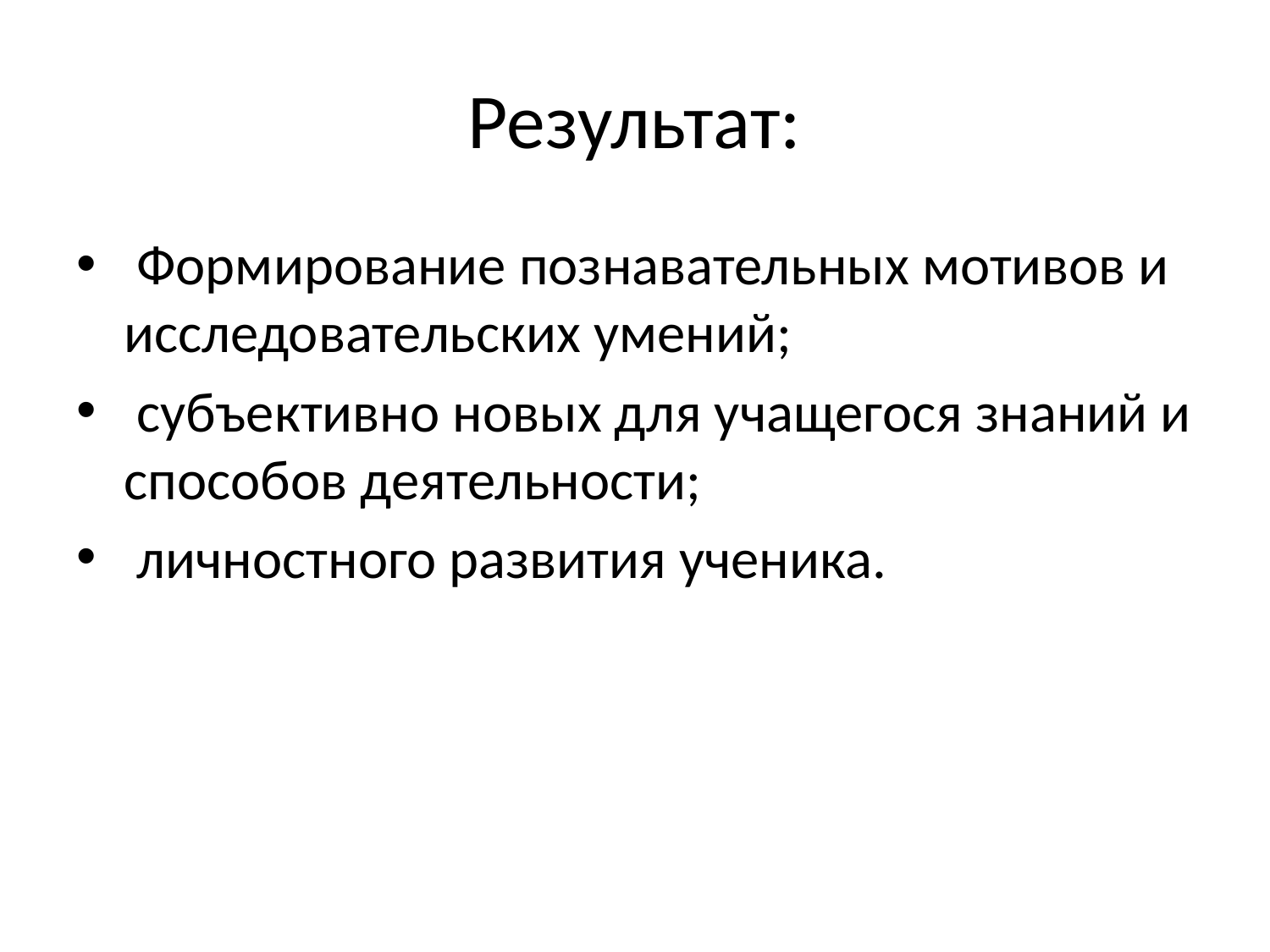

# Результат:
 Формирование познавательных мотивов и исследовательских умений;
 субъективно новых для учащегося знаний и способов деятельности;
 личностного развития ученика.